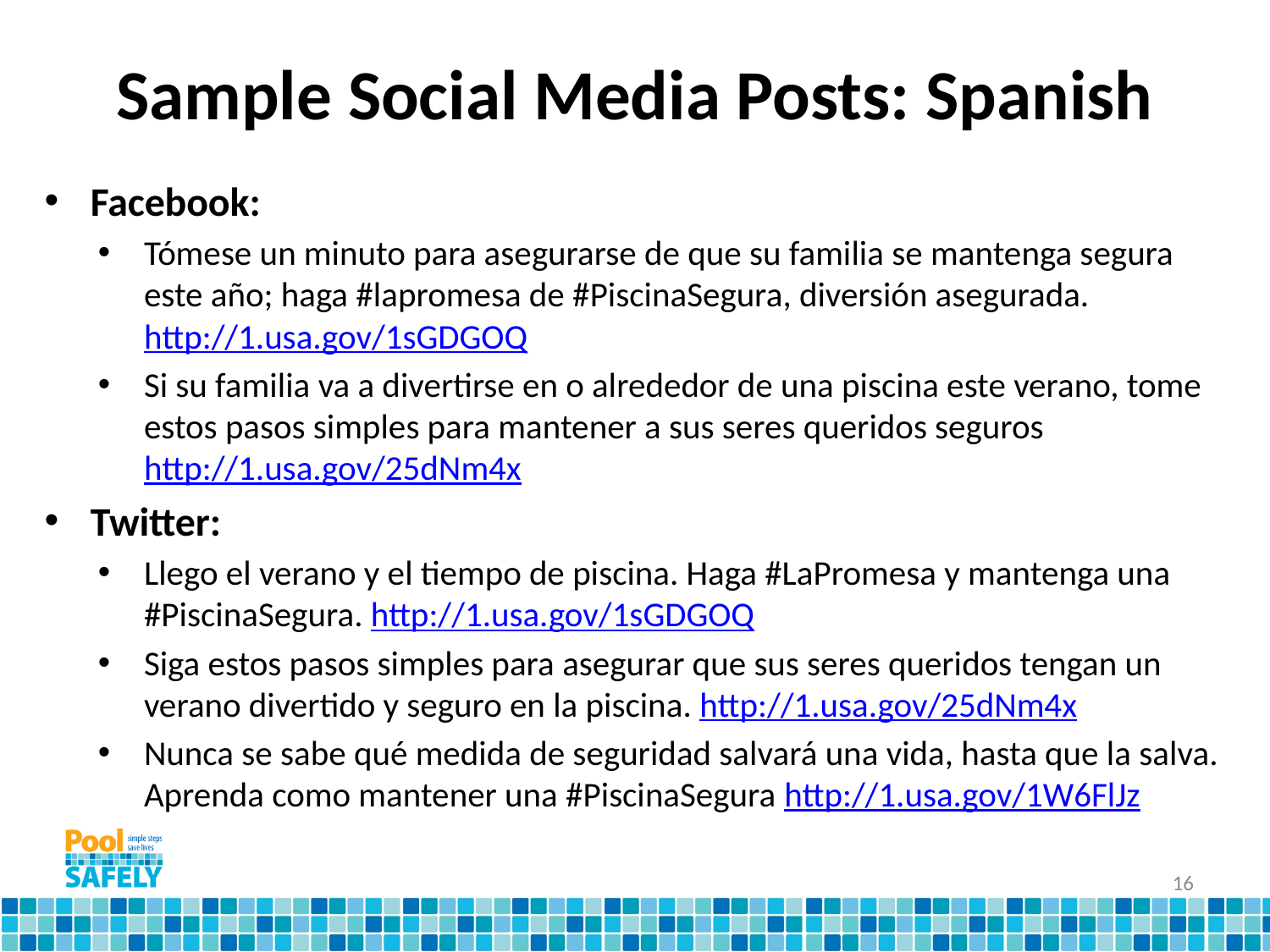

# Sample Social Media Posts: Spanish
Facebook:
Tómese un minuto para asegurarse de que su familia se mantenga segura este año; haga #lapromesa de #PiscinaSegura, diversión asegurada. http://1.usa.gov/1sGDGOQ
Si su familia va a divertirse en o alrededor de una piscina este verano, tome estos pasos simples para mantener a sus seres queridos seguros http://1.usa.gov/25dNm4x
Twitter:
Llego el verano y el tiempo de piscina. Haga #LaPromesa y mantenga una #PiscinaSegura. http://1.usa.gov/1sGDGOQ
Siga estos pasos simples para asegurar que sus seres queridos tengan un verano divertido y seguro en la piscina. http://1.usa.gov/25dNm4x
Nunca se sabe qué medida de seguridad salvará una vida, hasta que la salva. Aprenda como mantener una #PiscinaSegura http://1.usa.gov/1W6FlJz